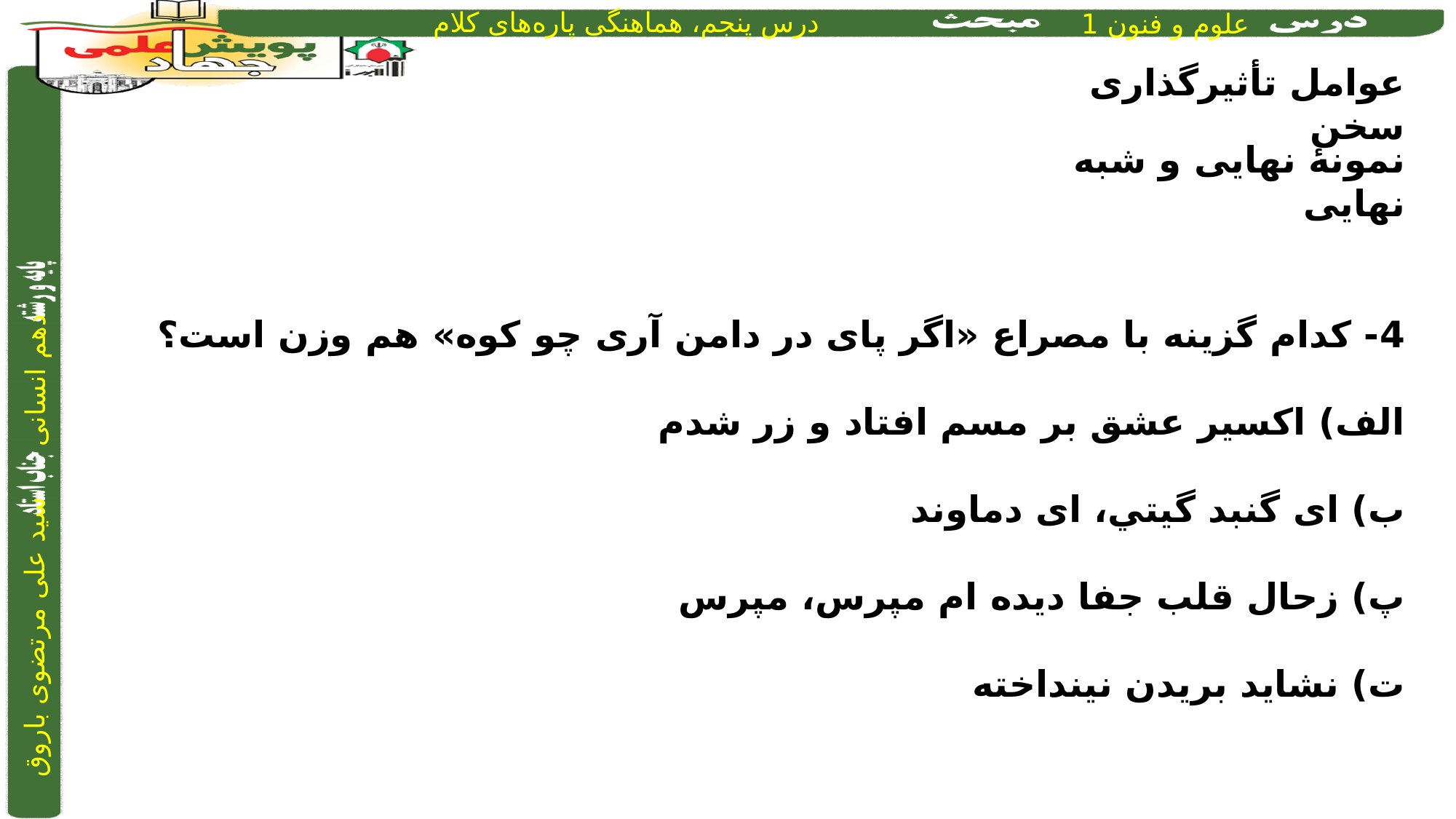

عوامل تأثیرگذاری سخن

4- کدام گزينه با مصراع «اگر پای در دامن آری چو کوه» هم وزن است؟
الف) اکسير عشق بر مسم افتاد و زر شدم
ب) ای گنبد گيتي، ای دماوند
پ) زحال قلب جفا ديده ام مپرس، مپرس
ت) نشايد بريدن نينداخته
نمونۀ نهایی و شبه نهایی